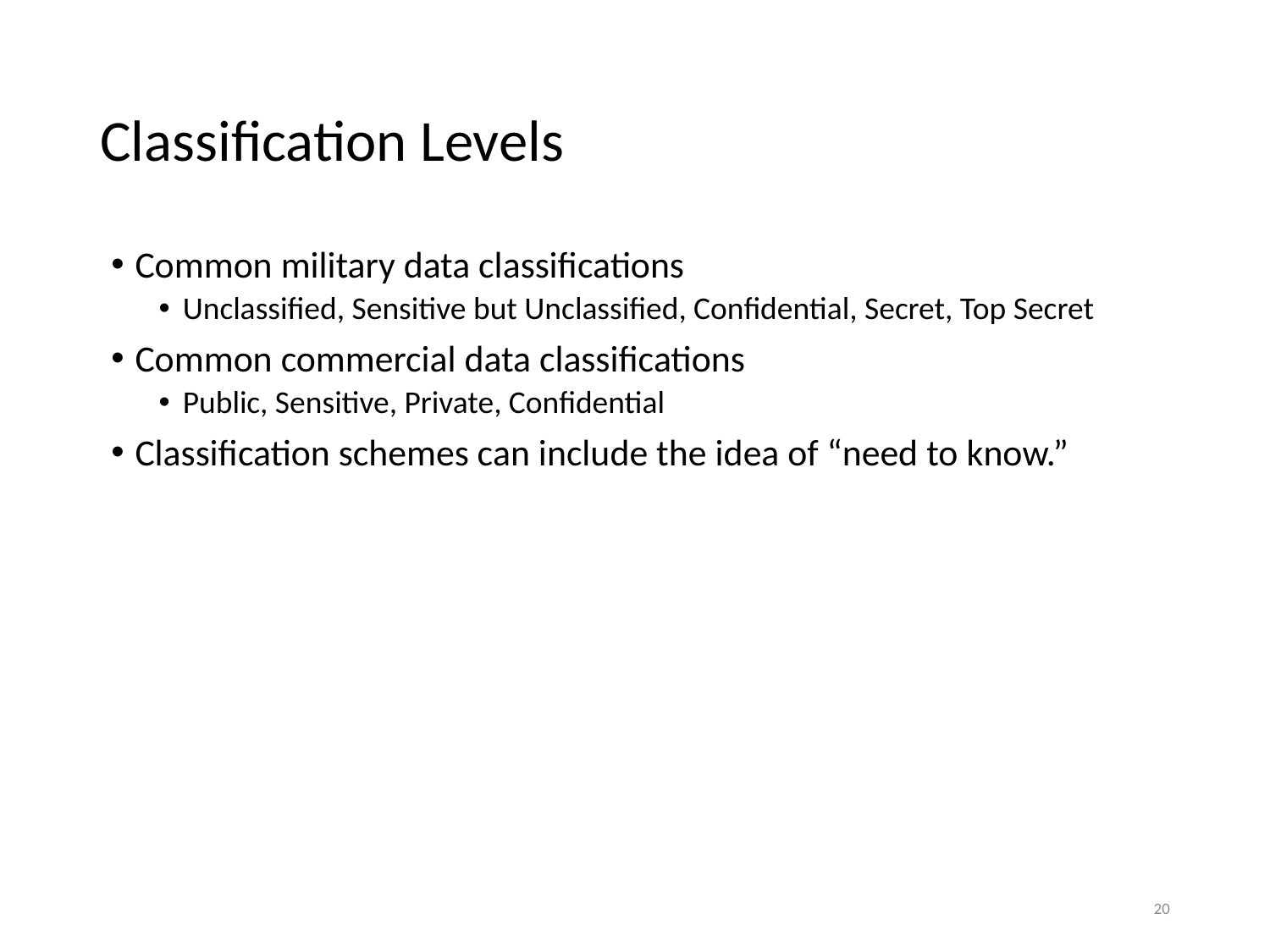

# Classification Levels
Common military data classifications
Unclassified, Sensitive but Unclassified, Confidential, Secret, Top Secret
Common commercial data classifications
Public, Sensitive, Private, Confidential
Classification schemes can include the idea of “need to know.”

20